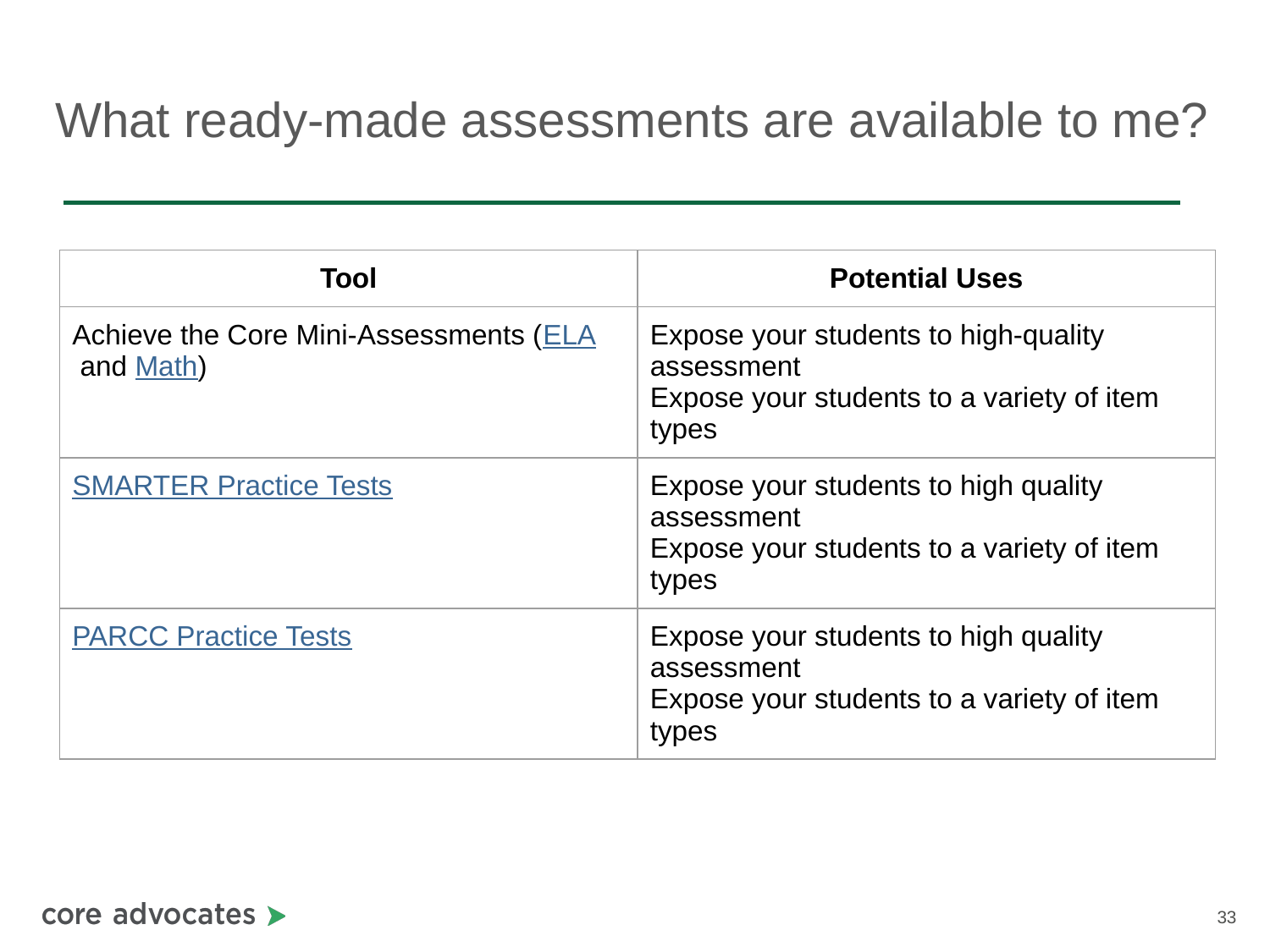

# What ready-made assessments are available to me?
| Tool | Potential Uses |
| --- | --- |
| Achieve the Core Mini-Assessments (ELA and Math) | Expose your students to high-quality assessment Expose your students to a variety of item types |
| SMARTER Practice Tests | Expose your students to high quality assessment Expose your students to a variety of item types |
| PARCC Practice Tests | Expose your students to high quality assessment Expose your students to a variety of item types |